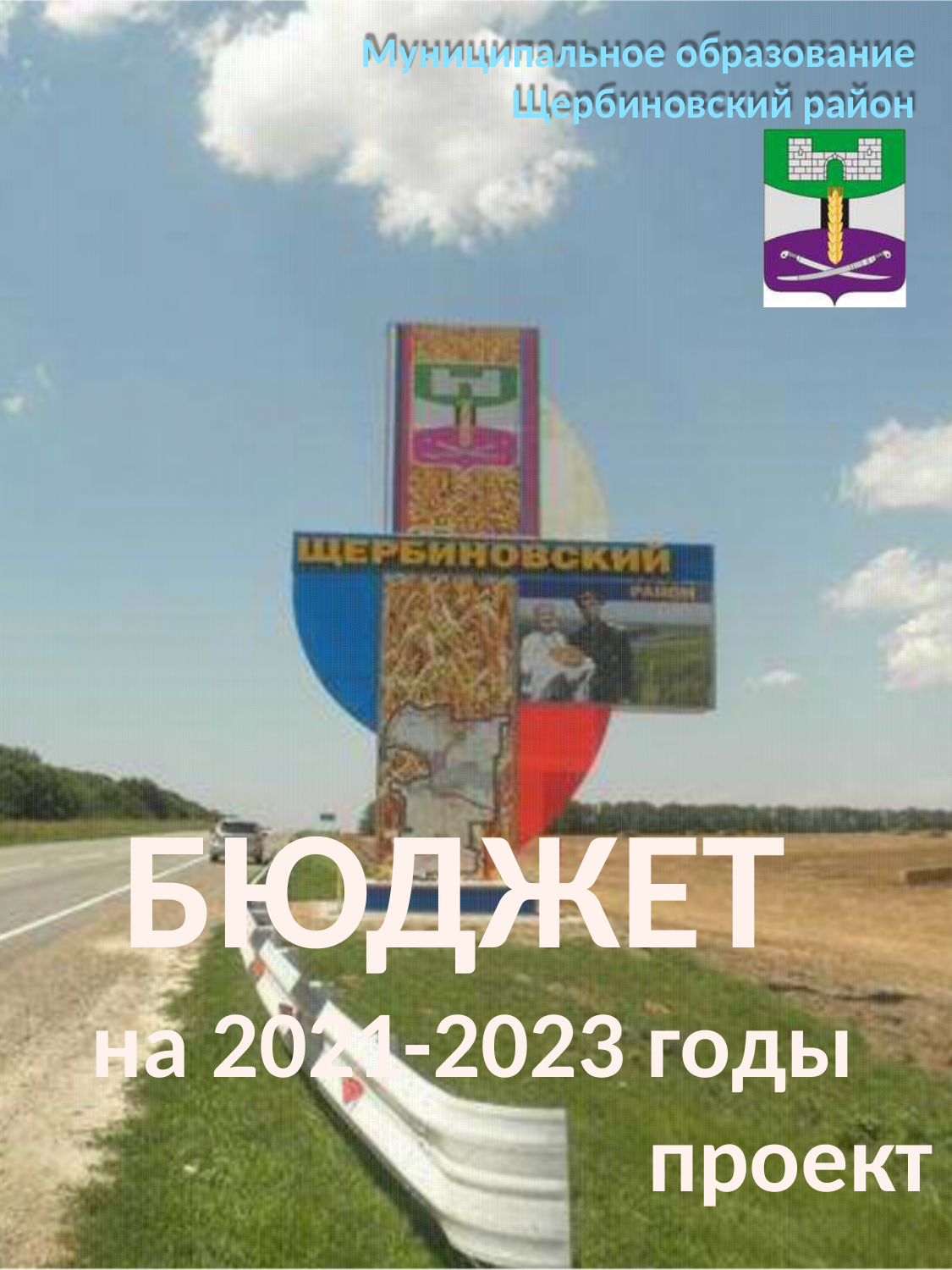

Муниципальное образование Щербиновский район

БЮДЖЕТ
на 2021-2023 годы
проект